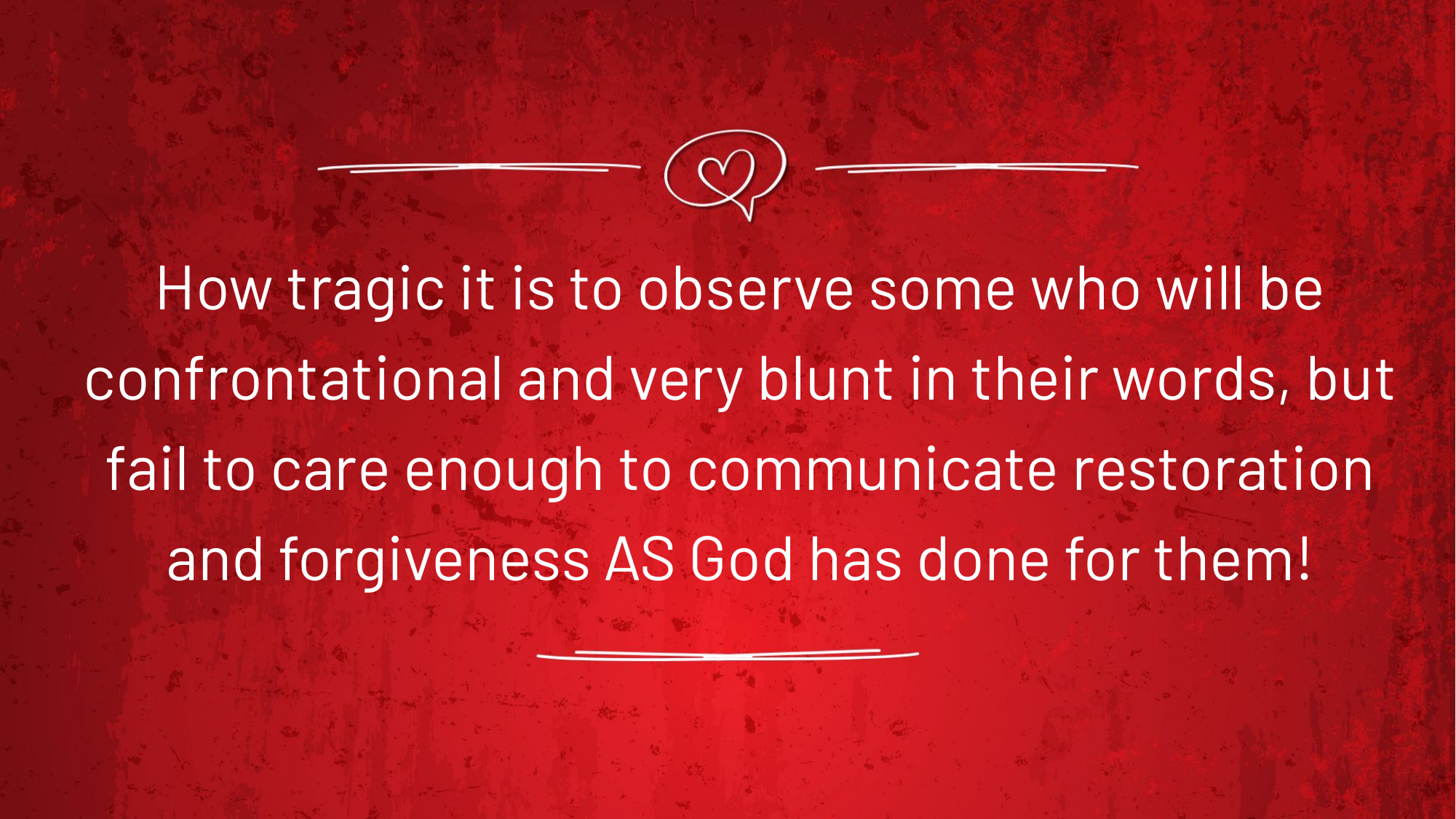

# How tragic it is to observe some who will be confrontational and very blunt in their words, but fail to care enough to communicate restoration and forgiveness AS God has done for them!